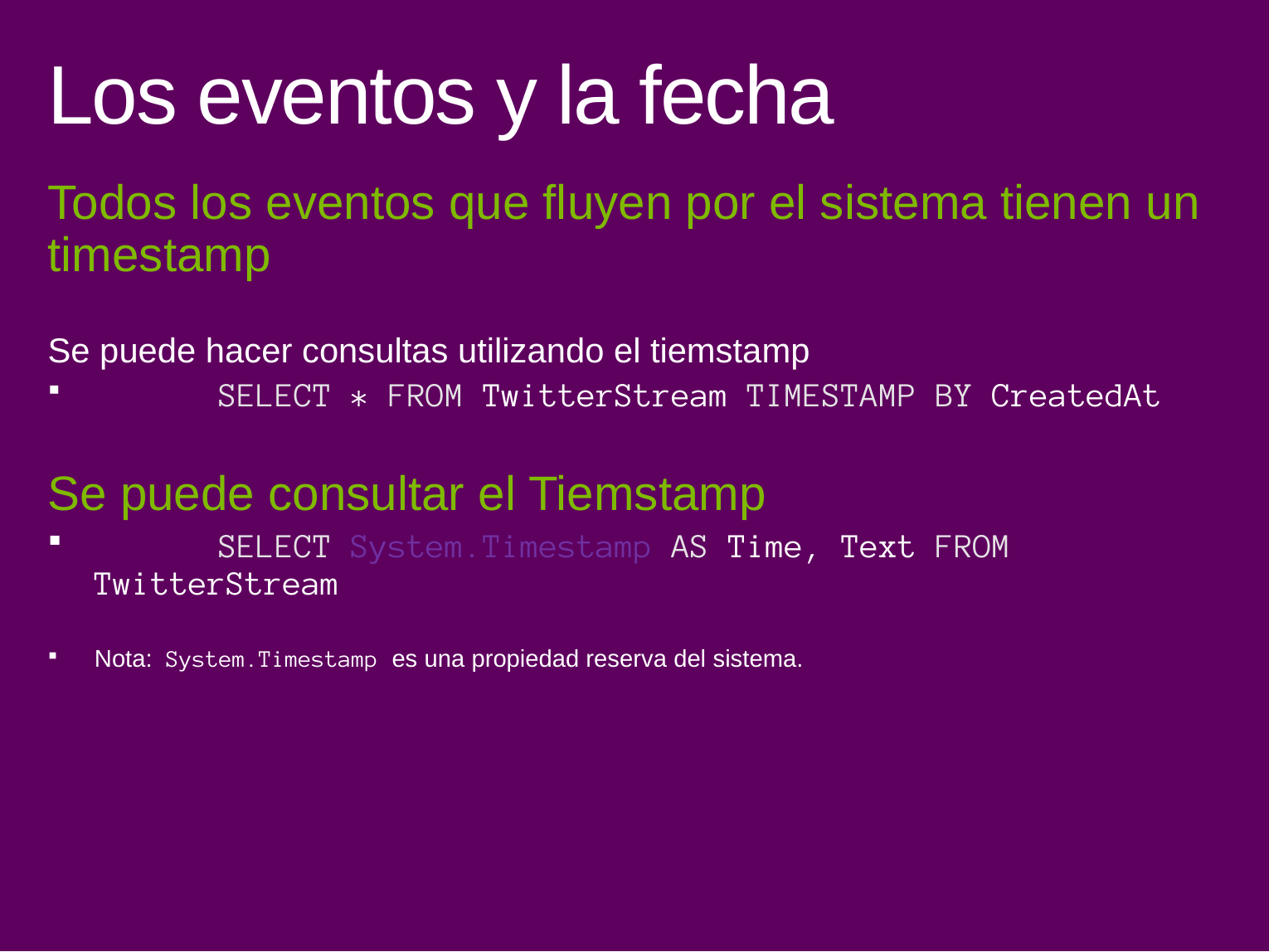

# Los eventos y la fecha
Todos los eventos que fluyen por el sistema tienen un timestamp

Se puede hacer consultas utilizando el tiemstamp
	SELECT * FROM TwitterStream TIMESTAMP BY CreatedAt

Se puede consultar el Tiemstamp
	SELECT System.Timestamp AS Time, Text FROM TwitterStream

Nota:  System.Timestamp es una propiedad reserva del sistema.